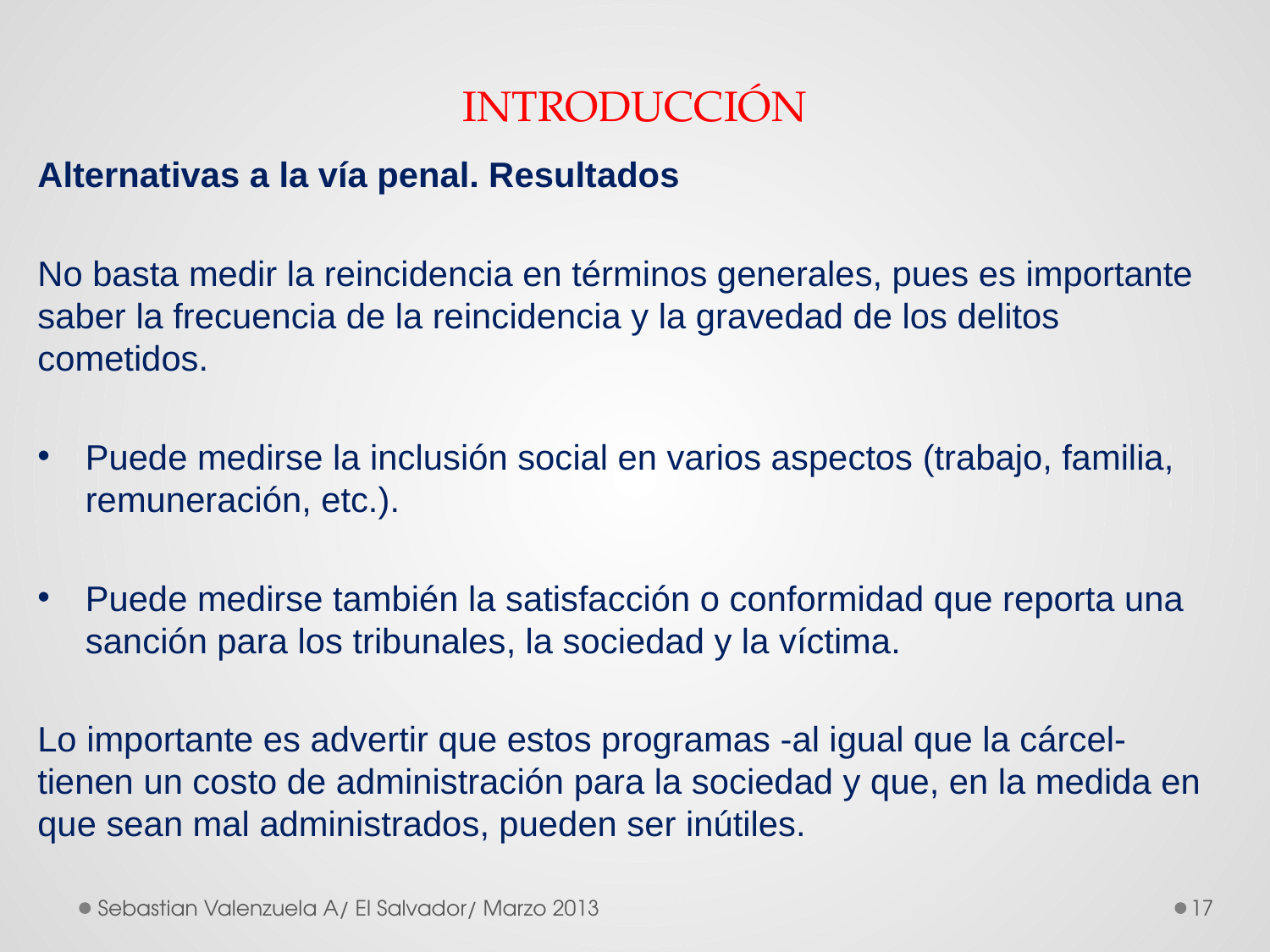

# INTRODUCCIÓN
Alternativas a la vía penal. Resultados

No basta medir la reincidencia en términos generales, pues es importante saber la frecuencia de la reincidencia y la gravedad de los delitos cometidos.

Puede medirse la inclusión social en varios aspectos (trabajo, familia, remuneración, etc.).

Puede medirse también la satisfacción o conformidad que reporta una sanción para los tribunales, la sociedad y la víctima.

Lo importante es advertir que estos programas -al igual que la cárcel- tienen un costo de administración para la sociedad y que, en la medida en que sean mal administrados, pueden ser inútiles.

Sebastian Valenzuela A/ El Salvador/ Marzo 2013
17